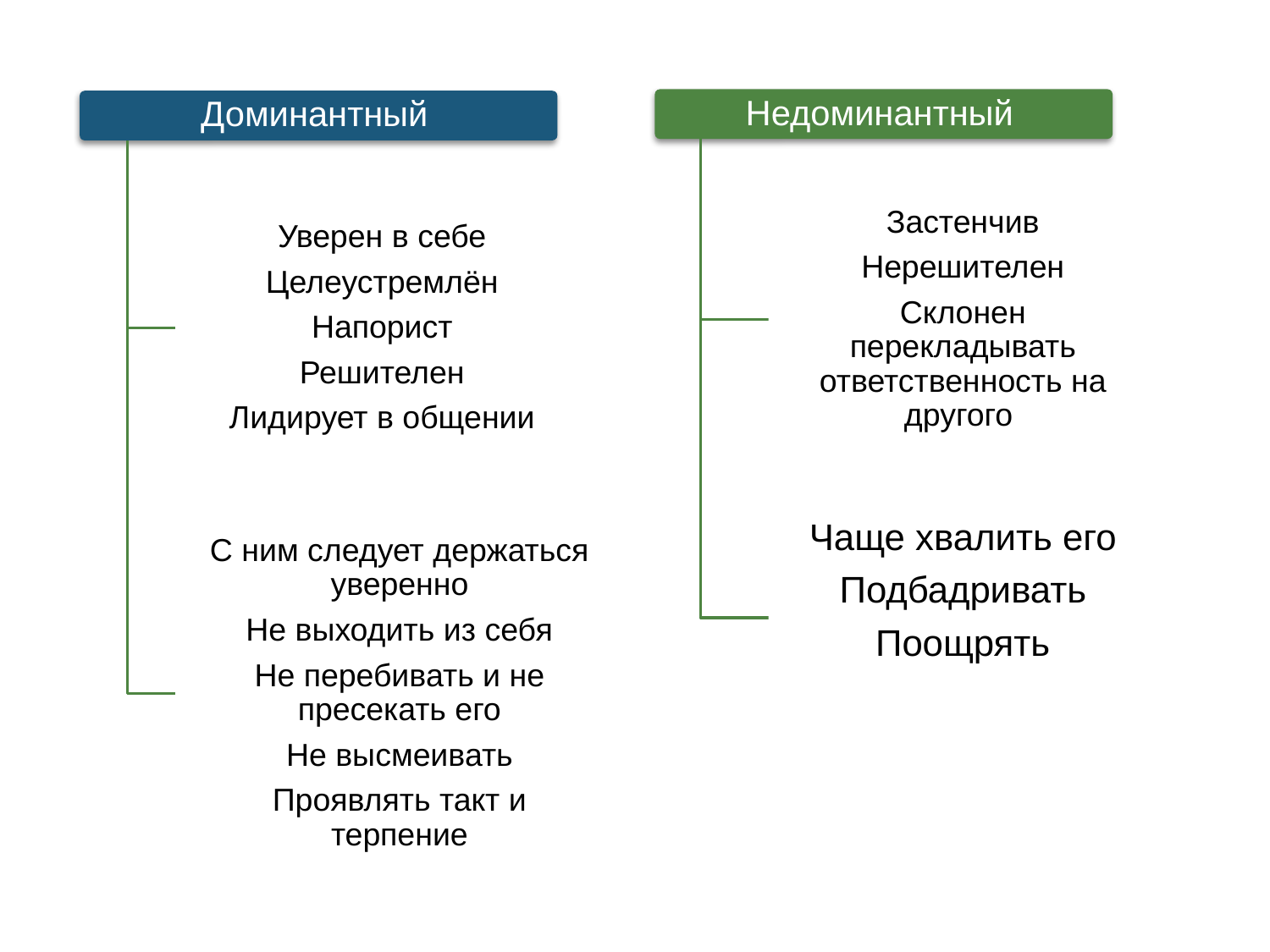

Доминантный
Уверен в себе
Целеустремлён
Напорист
Решителен
Лидирует в общении
С ним следует держаться уверенно
Не выходить из себя
Не перебивать и не пресекать его
Не высмеивать
Проявлять такт и терпение
Недоминантный
Застенчив
Нерешителен
Склонен перекладывать ответственность на другого
Чаще хвалить его
Подбадривать
Поощрять